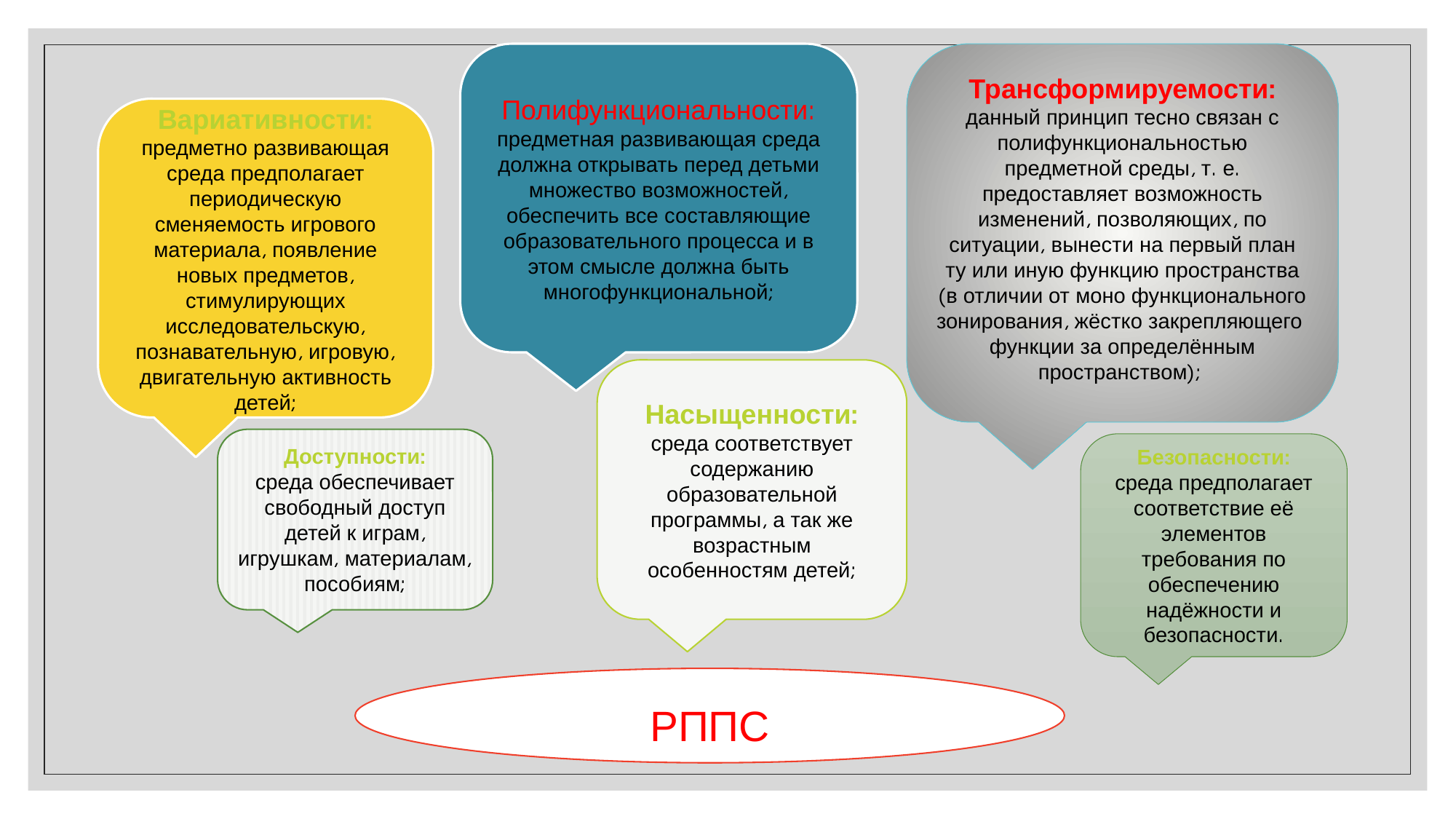

Полифункциональности:
предметная развивающая среда должна открывать перед детьми множество возможностей, обеспечить все составляющие образовательного процесса и в этом смысле должна быть многофункциональной;

Трансформируемости:
данный принцип тесно связан с полифункциональностью предметной среды, т. е. предоставляет возможность изменений, позволяющих, по ситуации, вынести на первый план ту или иную функцию пространства (в отличии от моно функционального зонирования, жёстко закрепляющего  функции за определённым пространством);

Вариативности:
предметно развивающая среда предполагает периодическую сменяемость игрового материала, появление новых предметов, стимулирующих исследовательскую, познавательную, игровую, двигательную активность детей;

Насыщенности:
среда соответствует содержанию образовательной программы, а так же возрастным особенностям детей;

Доступности:
среда обеспечивает свободный доступ детей к играм, игрушкам, материалам, пособиям;

Безопасности:
среда предполагает соответствие её элементов требования по обеспечению надёжности и безопасности.

РППС